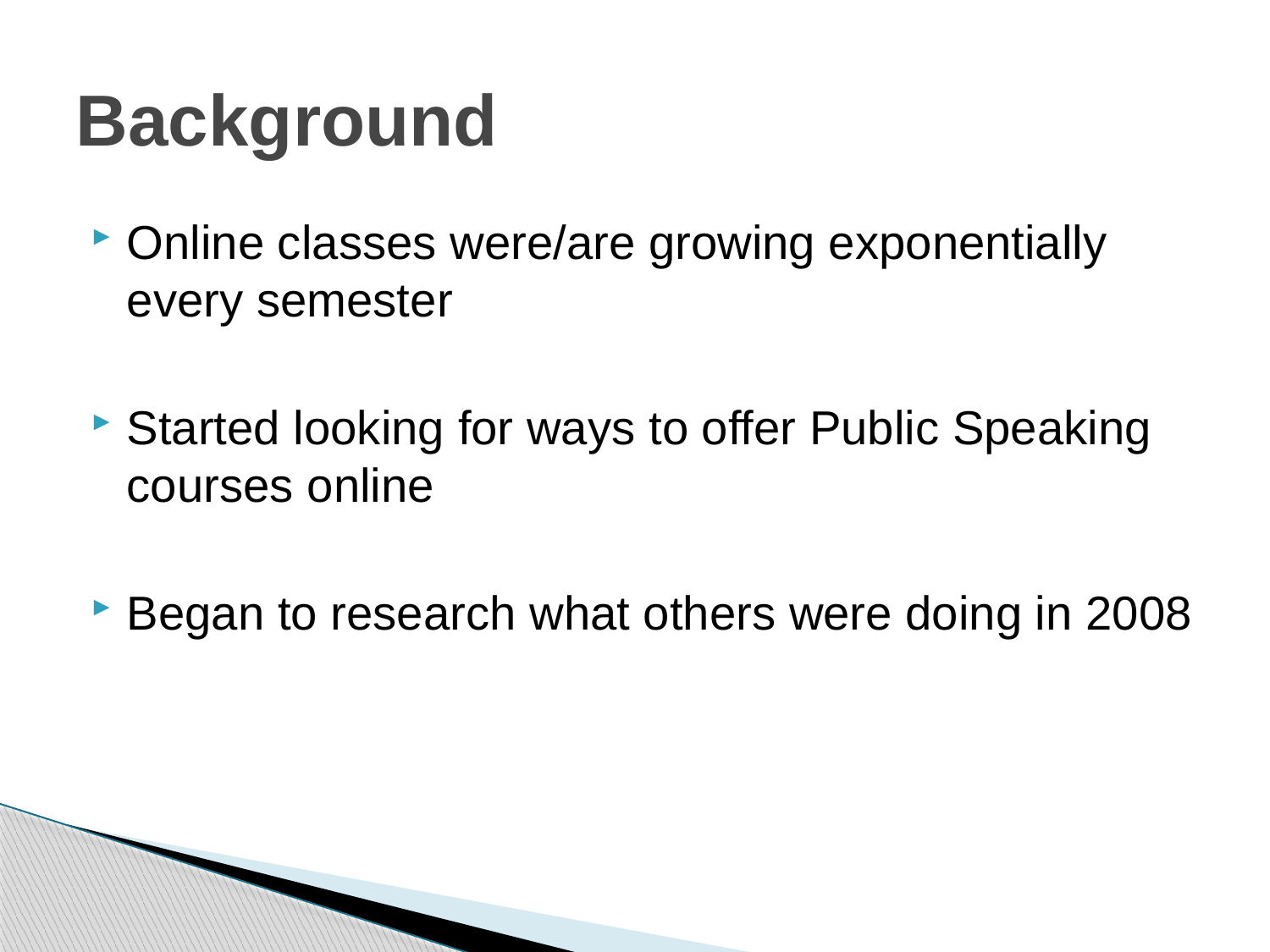

# Background
Online classes were/are growing exponentially every semester

Started looking for ways to offer Public Speaking courses online

Began to research what others were doing in 2008